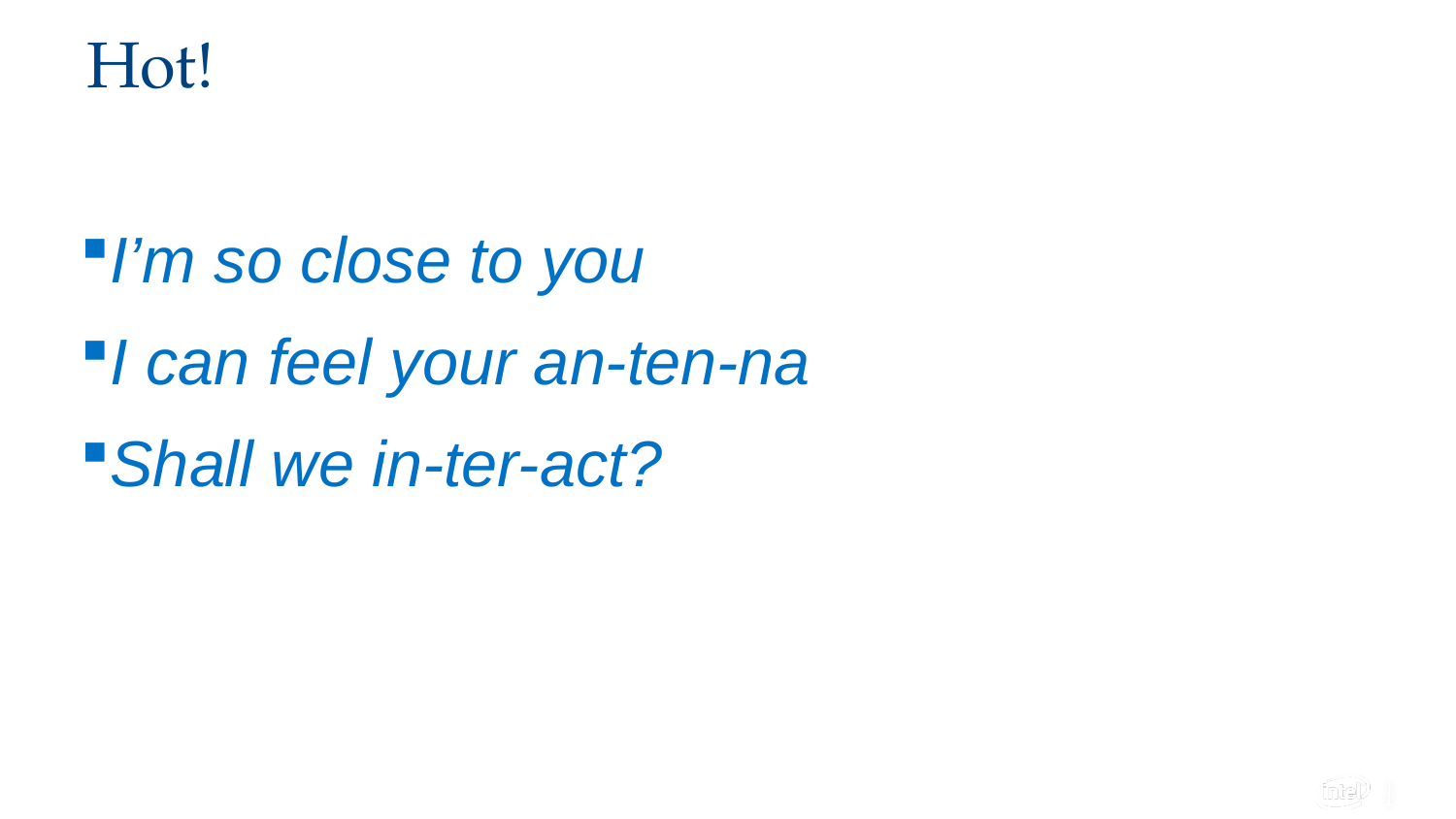

# Hot!
I’m so close to you
I can feel your an-ten-na
Shall we in-ter-act?

13